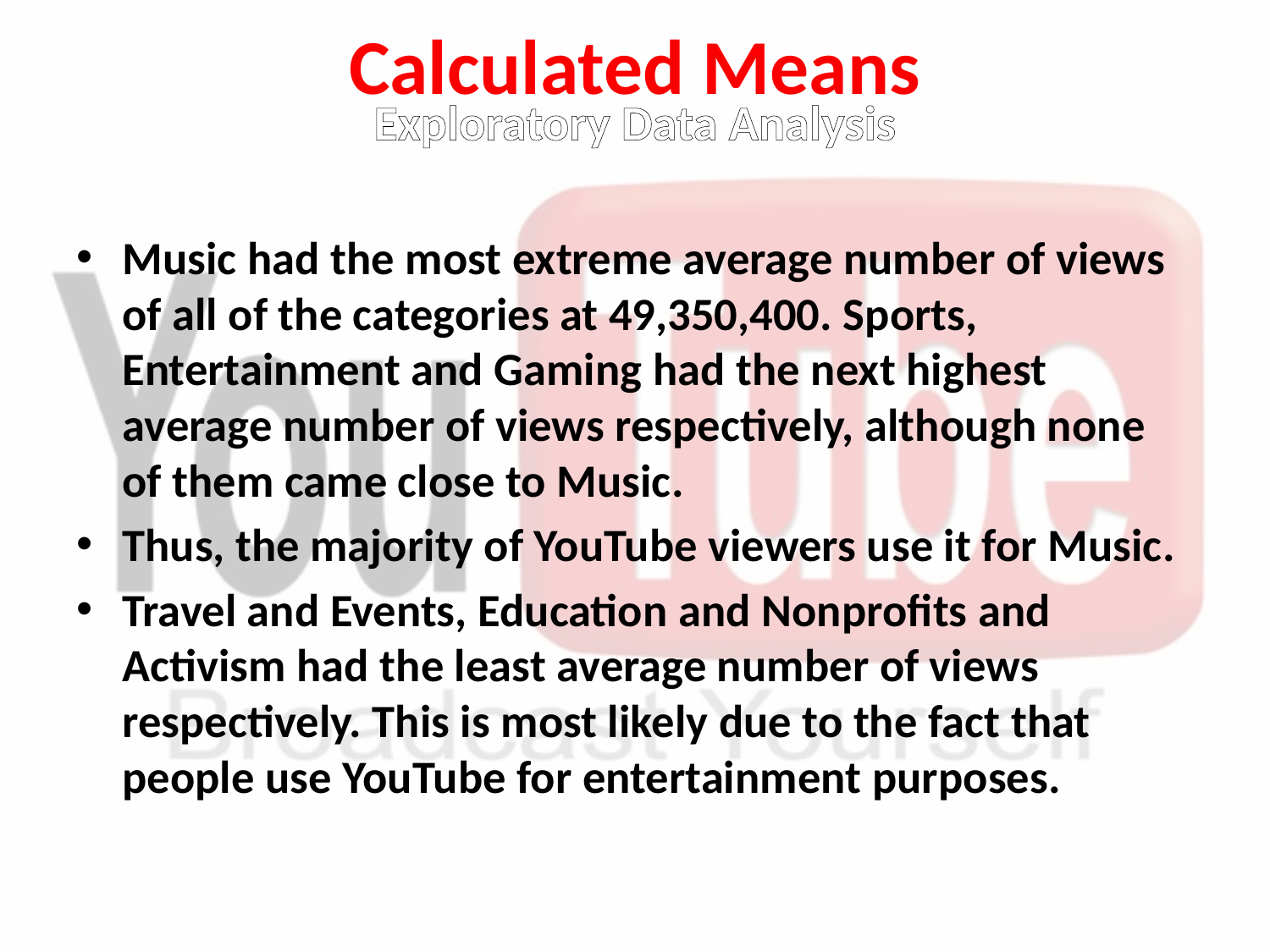

Calculated Means
Exploratory Data Analysis
Music had the most extreme average number of views of all of the categories at 49,350,400. Sports, Entertainment and Gaming had the next highest average number of views respectively, although none of them came close to Music.
Thus, the majority of YouTube viewers use it for Music.
Travel and Events, Education and Nonprofits and Activism had the least average number of views respectively. This is most likely due to the fact that people use YouTube for entertainment purposes.